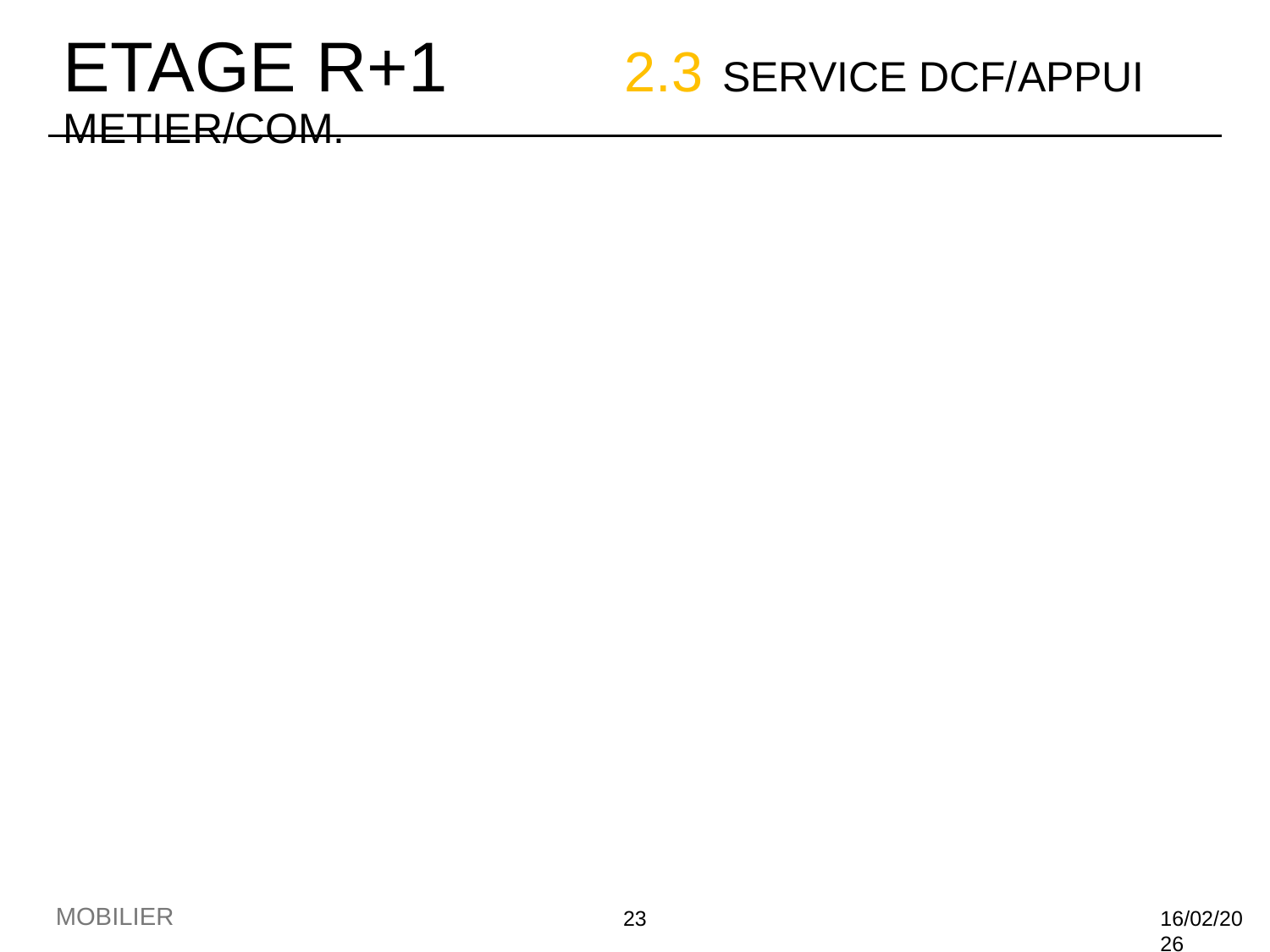

# ETAGE R+1         2.3 SERVICE DCF/APPUI METIER/COM.
MOBILIER